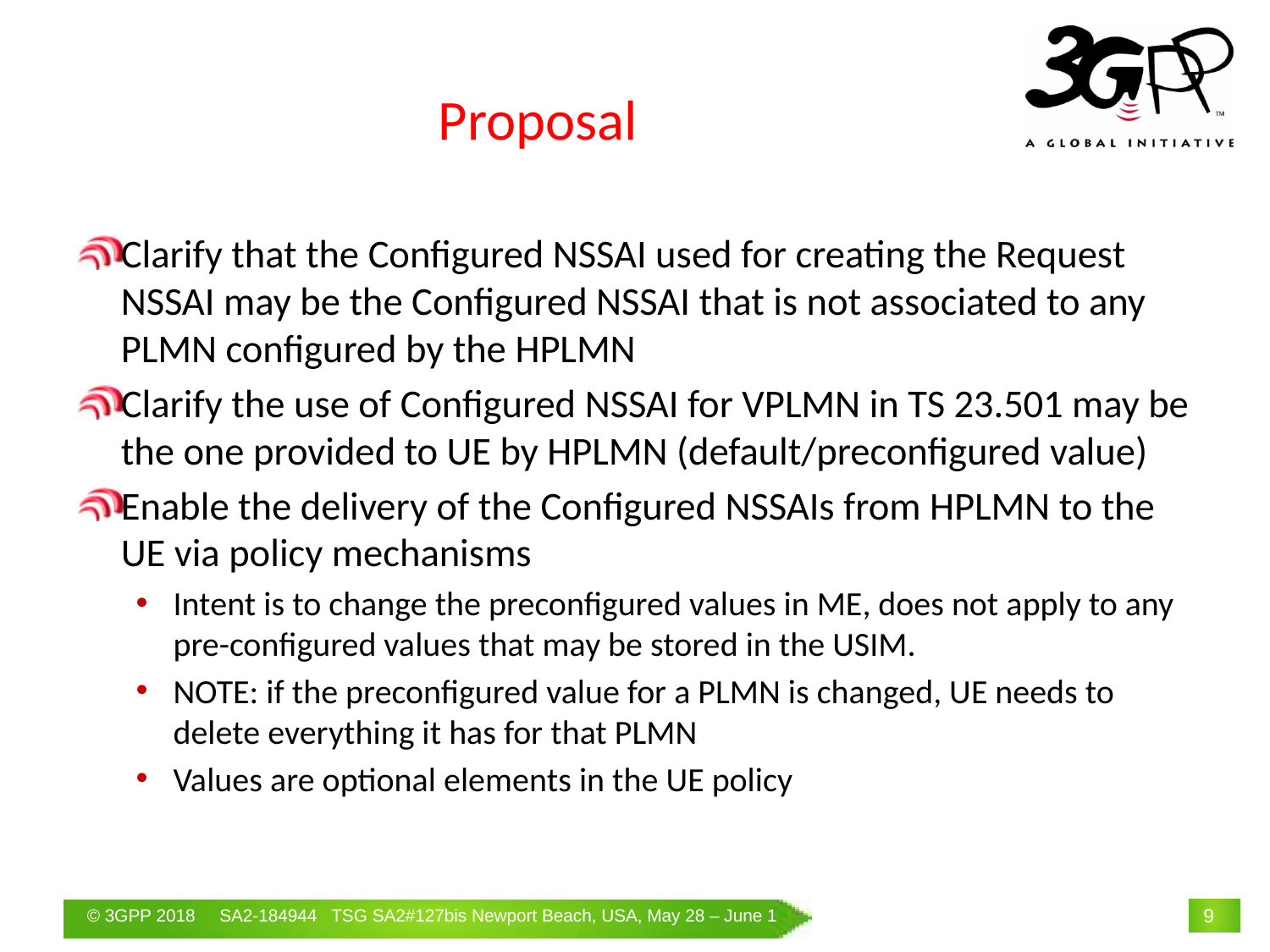

# Proposal
Clarify that the Configured NSSAI used for creating the Request NSSAI may be the Configured NSSAI that is not associated to any PLMN configured by the HPLMN
Clarify the use of Configured NSSAI for VPLMN in TS 23.501 may be the one provided to UE by HPLMN (default/preconfigured value)
Enable the delivery of the Configured NSSAIs from HPLMN to the UE via policy mechanisms
Intent is to change the preconfigured values in ME, does not apply to any pre-configured values that may be stored in the USIM.
NOTE: if the preconfigured value for a PLMN is changed, UE needs to delete everything it has for that PLMN
Values are optional elements in the UE policy